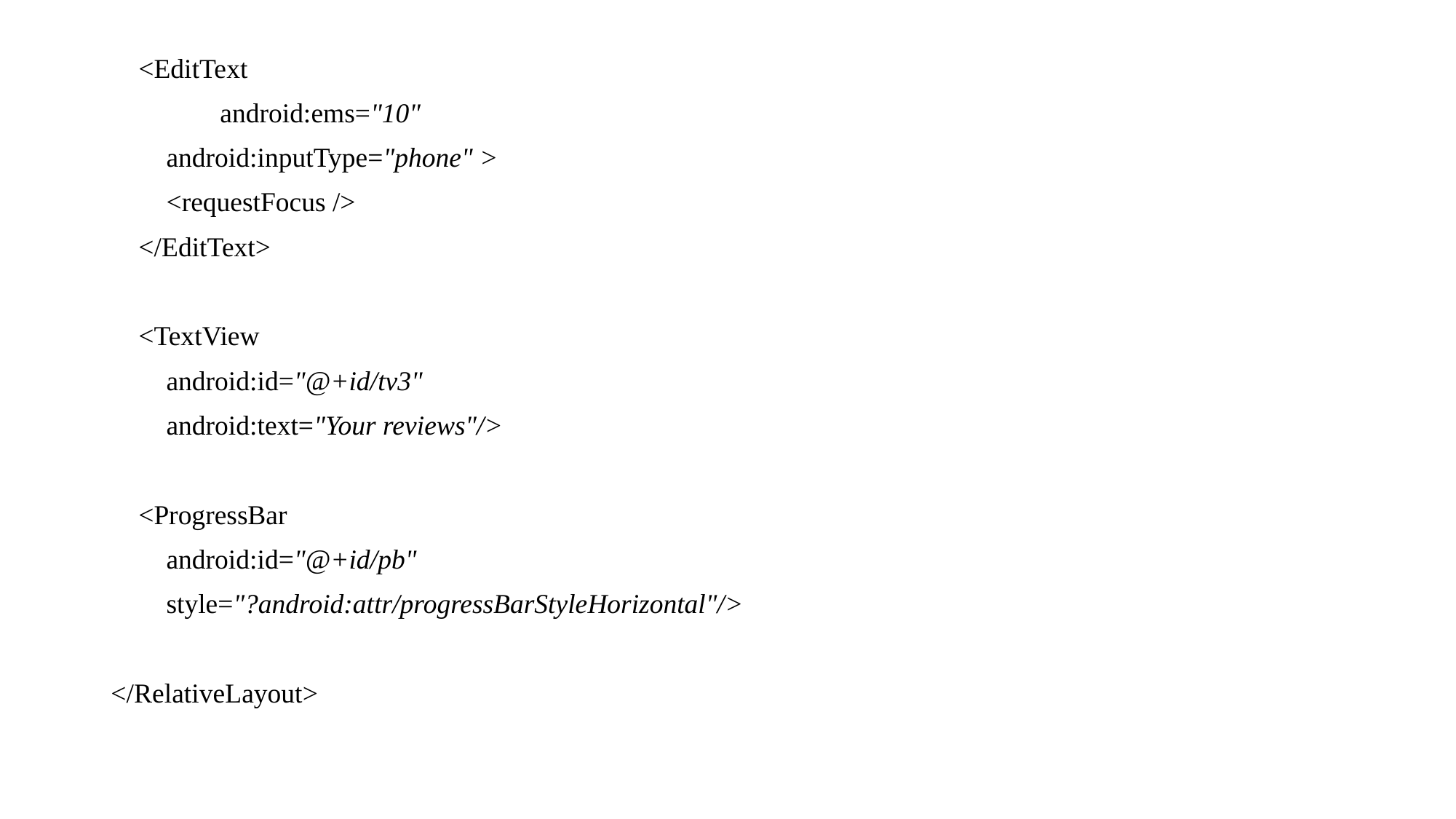

<EditText
	android:ems="10"
        android:inputType="phone" >
        <requestFocus />
    </EditText>

    <TextView
        android:id="@+id/tv3"
        android:text="Your reviews"/>

    <ProgressBar
        android:id="@+id/pb"
        style="?android:attr/progressBarStyleHorizontal"/>

</RelativeLayout>